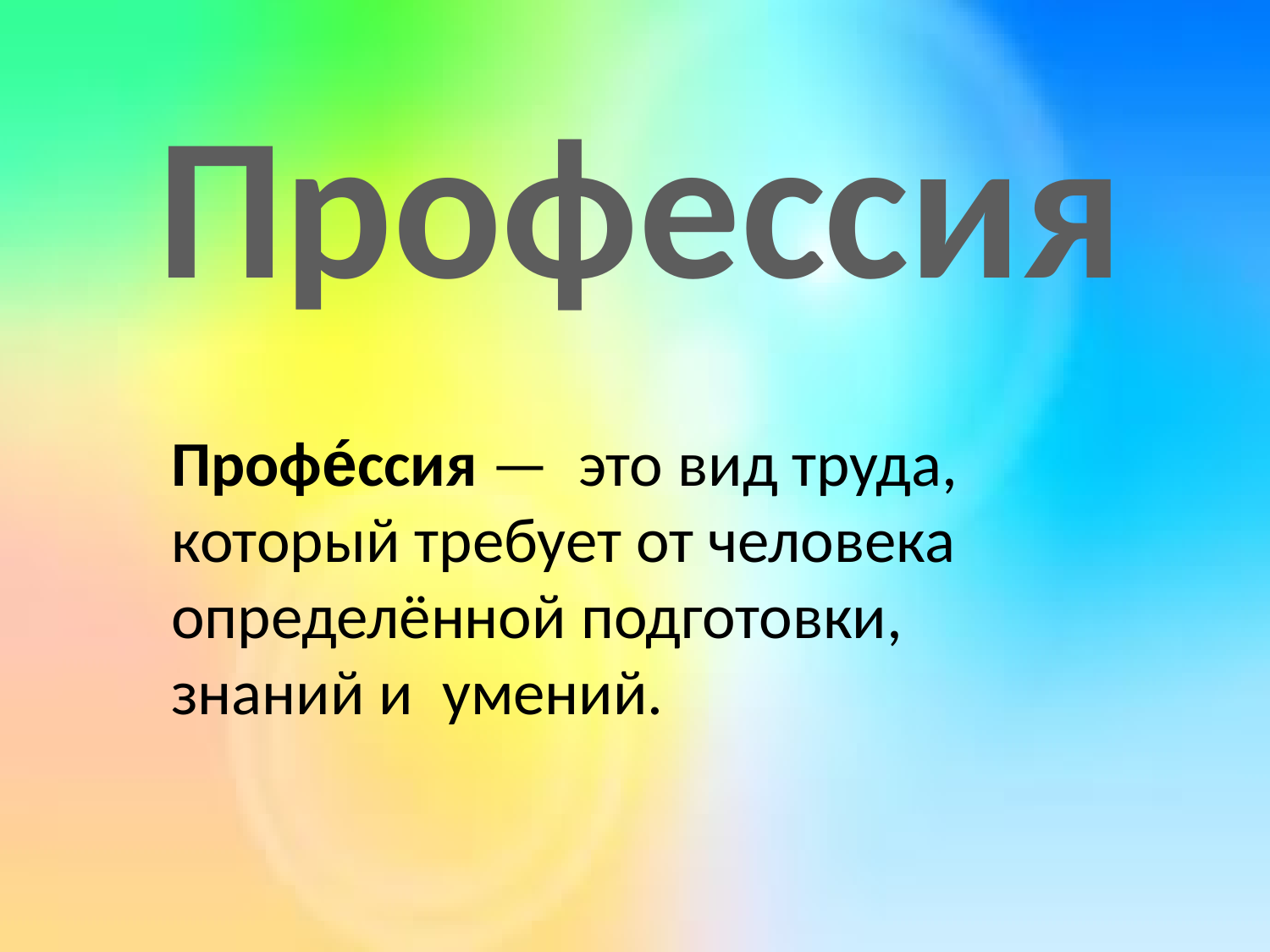

Профессия
Профе́ссия —  это вид труда, который требует от человека определённой подготовки, знаний и  умений.